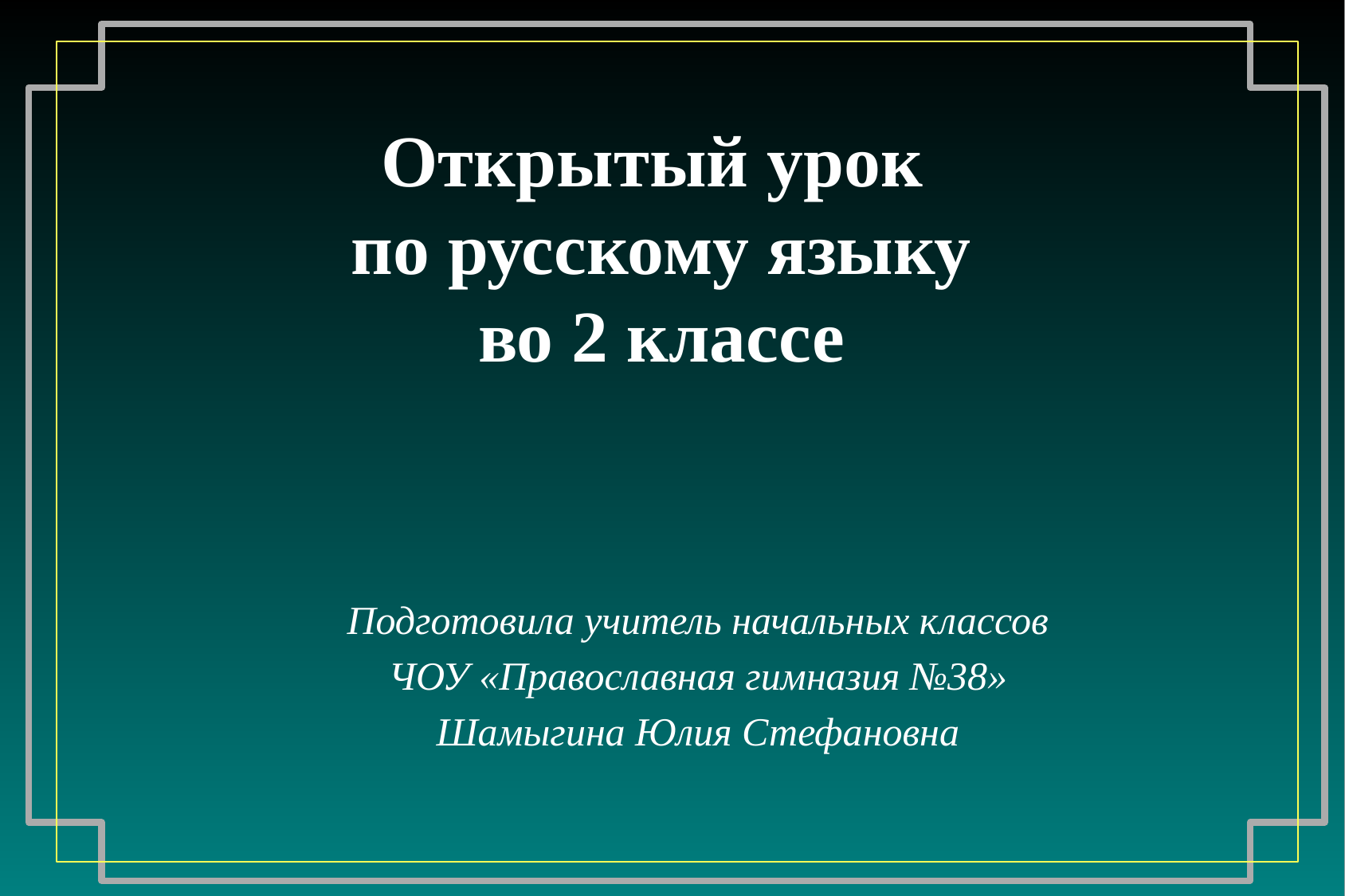

# Открытый урок по русскому языку во 2 классе
Подготовила учитель начальных классов
ЧОУ «Православная гимназия №38»
Шамыгина Юлия Стефановна